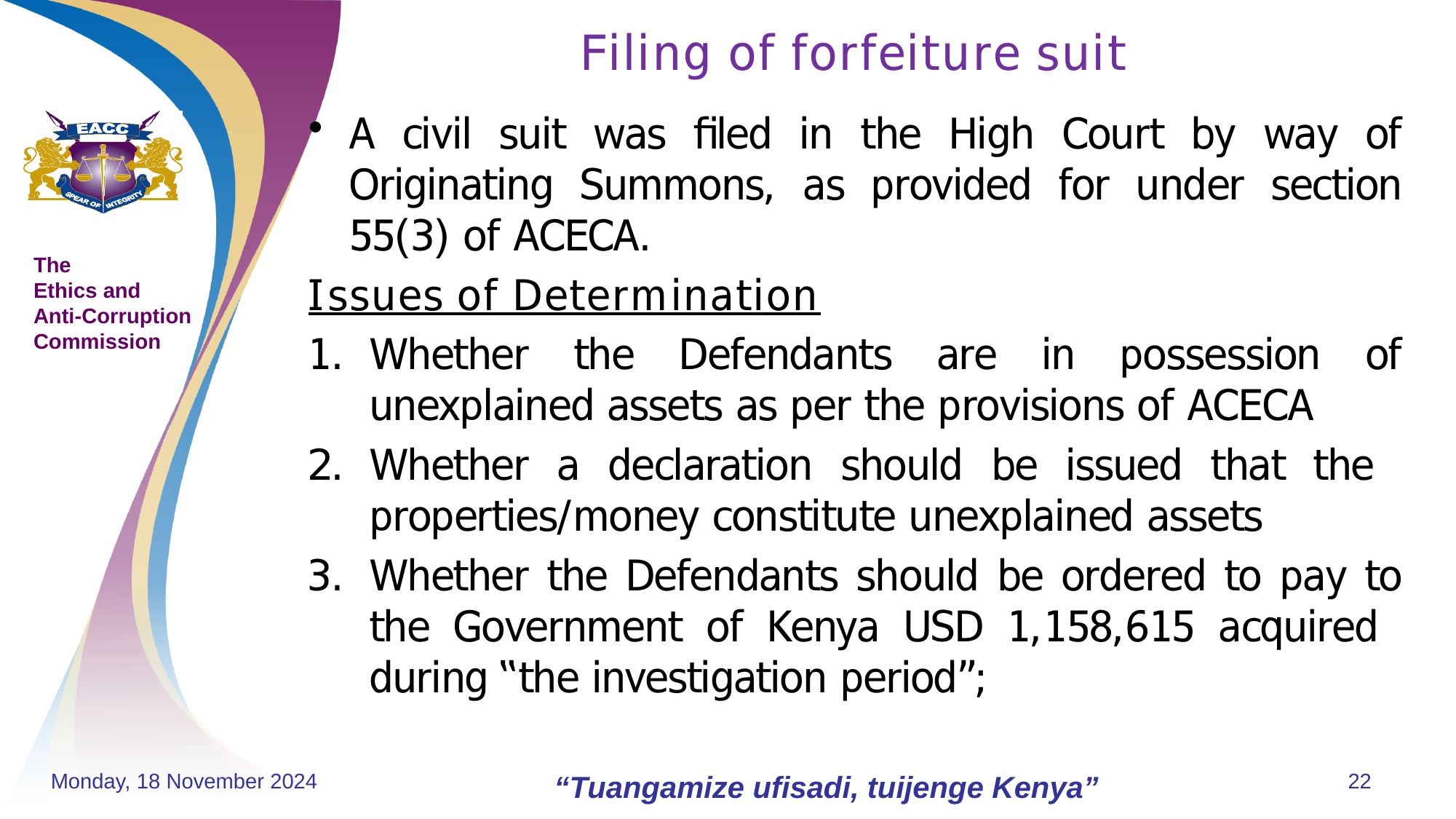

# Filing of forfeiture suit
A civil suit was filed in the High Court by way of Originating Summons, as provided for under section 55(3) of ACECA.
Issues of Determination
Whether the Defendants are in possession of unexplained assets as per the provisions of ACECA
Whether a declaration should be issued that the  properties/money constitute unexplained assets
Whether the Defendants should be ordered to pay to the Government of Kenya USD 1,158,615 acquired  during “the investigation period”;

Monday, 18 November 2024
“Tuangamize ufisadi, tuijenge Kenya”
22